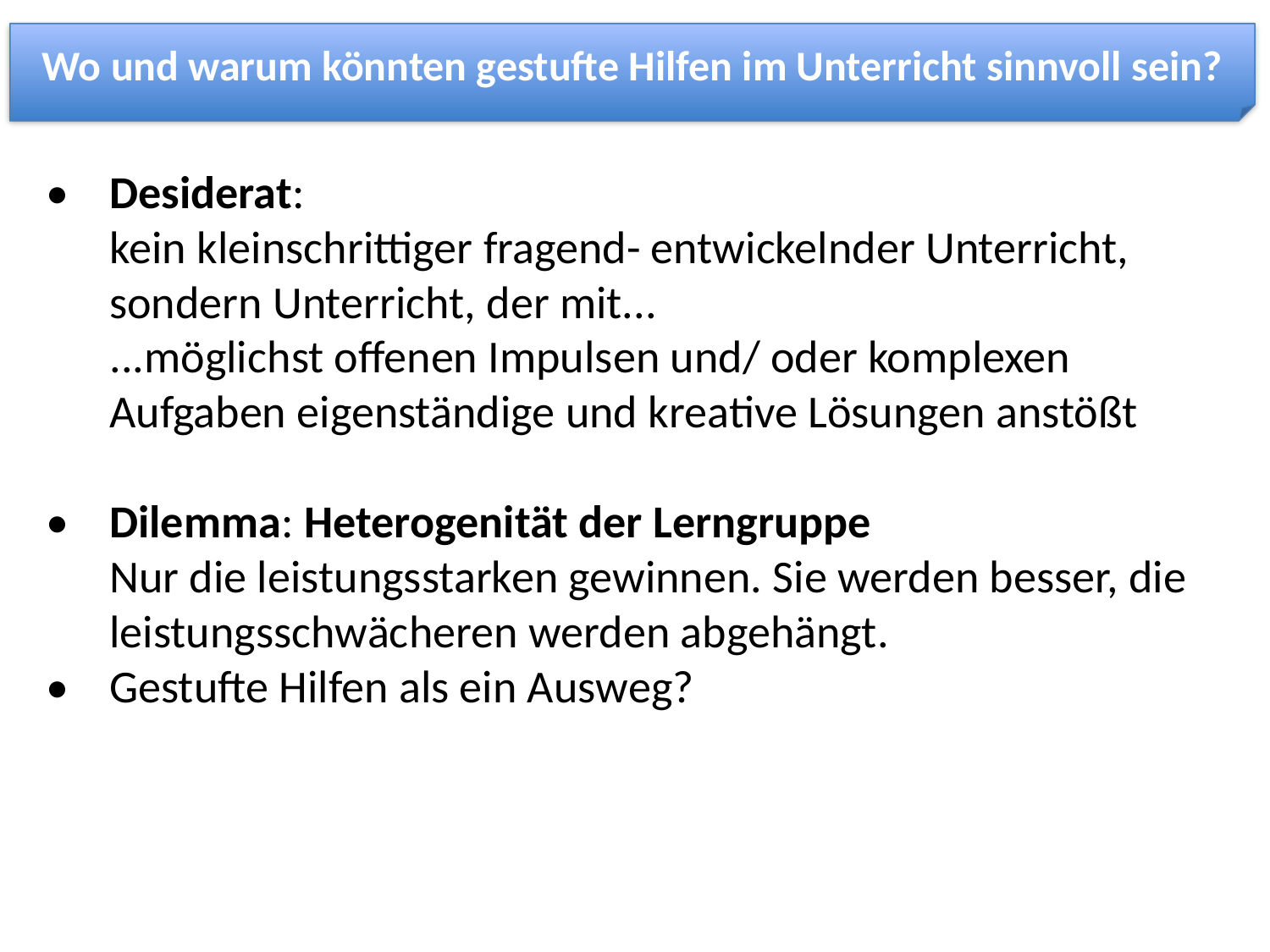

Wo und warum könnten gestufte Hilfen im Unterricht sinnvoll sein?
•	Desiderat:
kein kleinschrittiger fragend- entwickelnder Unterricht, sondern Unterricht, der mit...
...möglichst offenen Impulsen und/ oder komplexen Aufgaben eigenständige und kreative Lösungen anstößt

•	Dilemma: Heterogenität der Lerngruppe
Nur die leistungsstarken gewinnen. Sie werden besser, die leistungsschwächeren werden abgehängt.
•	Gestufte Hilfen als ein Ausweg?